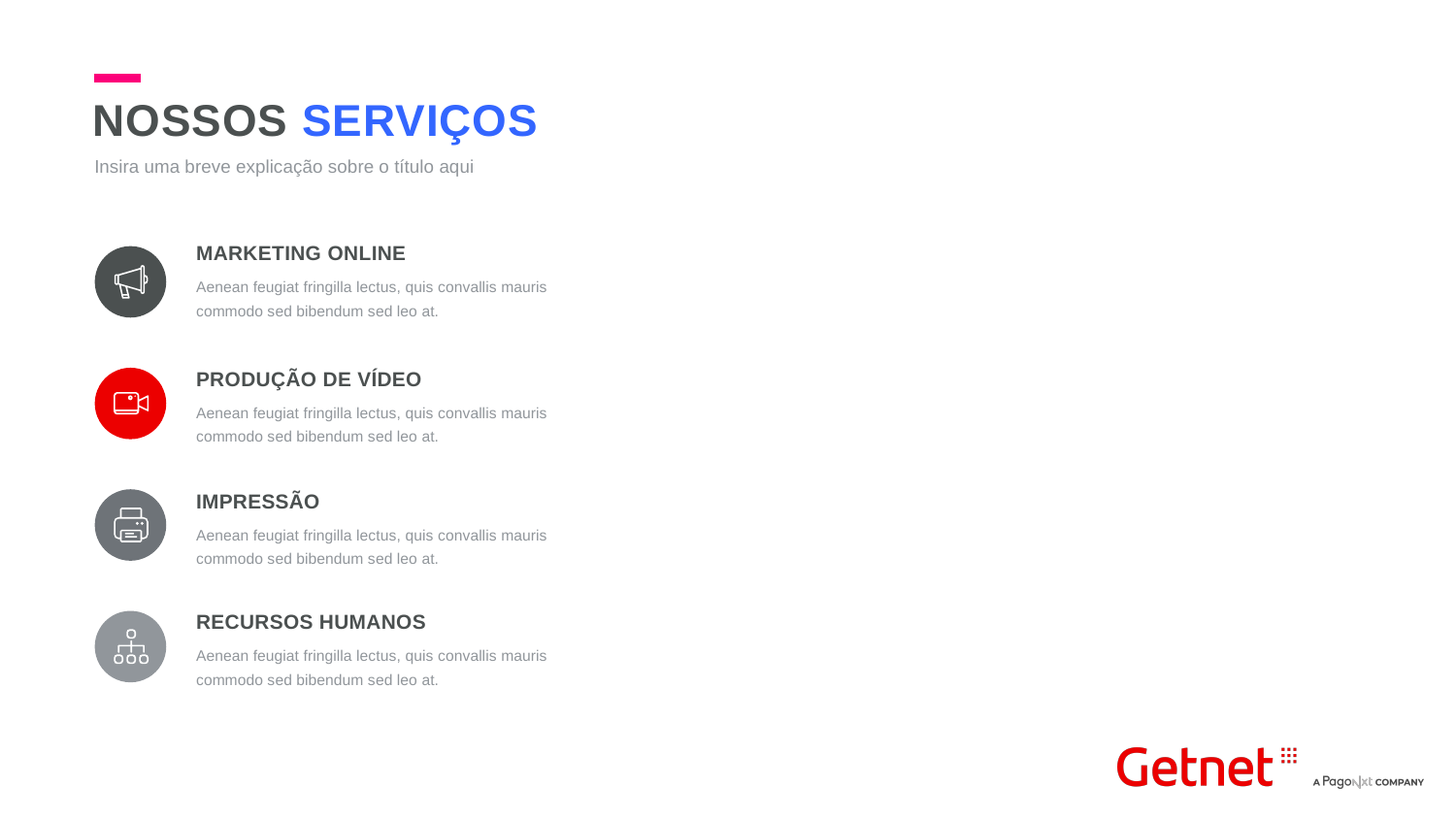

nossos serviços
Insira uma breve explicação sobre o título aqui
Marketing online
Aenean feugiat fringilla lectus, quis convallis mauris commodo sed bibendum sed leo at.

Produção de vídeo
Aenean feugiat fringilla lectus, quis convallis mauris commodo sed bibendum sed leo at.

impressão
Aenean feugiat fringilla lectus, quis convallis mauris commodo sed bibendum sed leo at.

Recursos humanos
Aenean feugiat fringilla lectus, quis convallis mauris commodo sed bibendum sed leo at.